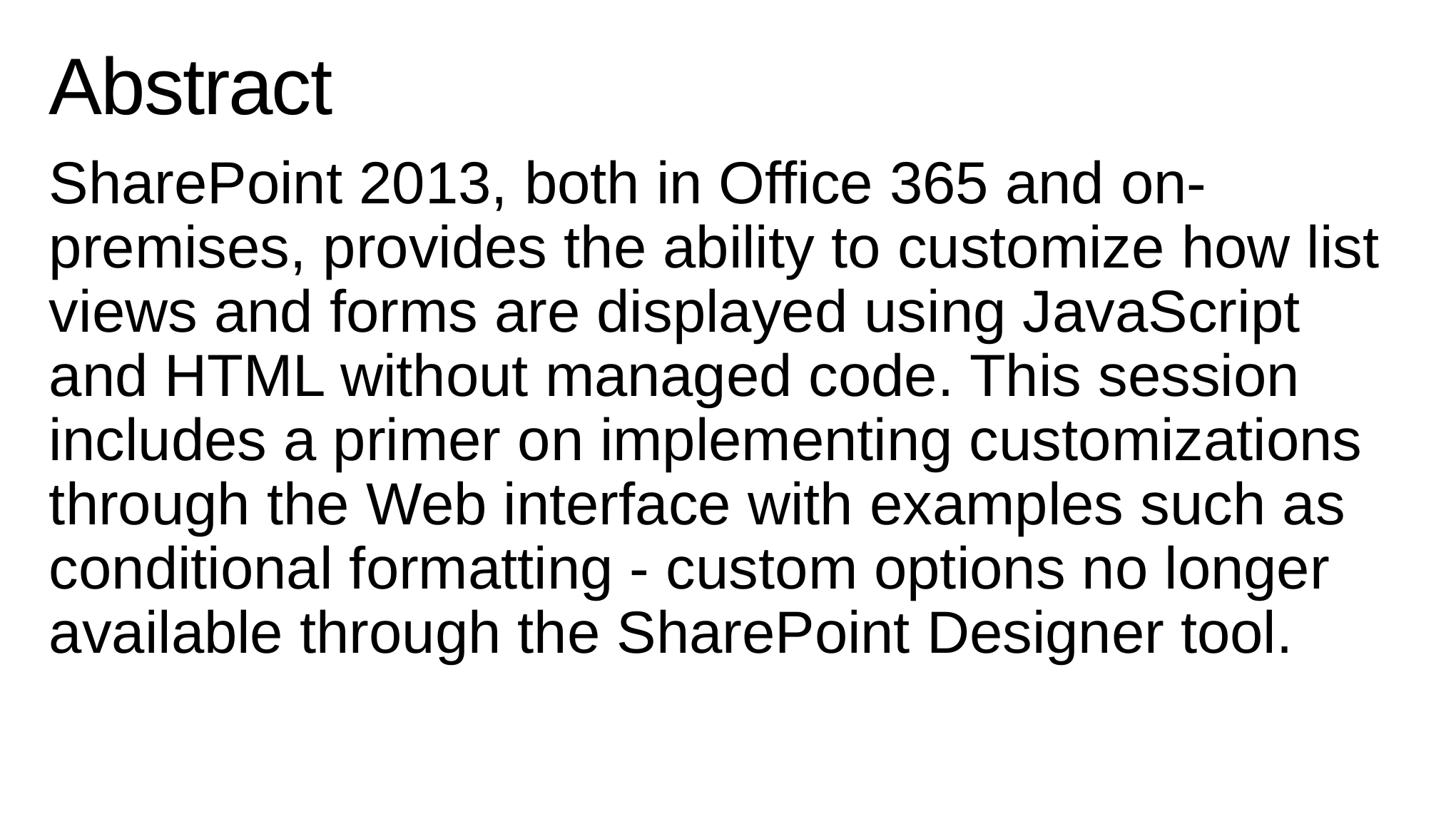

# Abstract
SharePoint 2013, both in Office 365 and on-premises, provides the ability to customize how list views and forms are displayed using JavaScript and HTML without managed code. This session includes a primer on implementing customizations through the Web interface with examples such as conditional formatting - custom options no longer available through the SharePoint Designer tool.